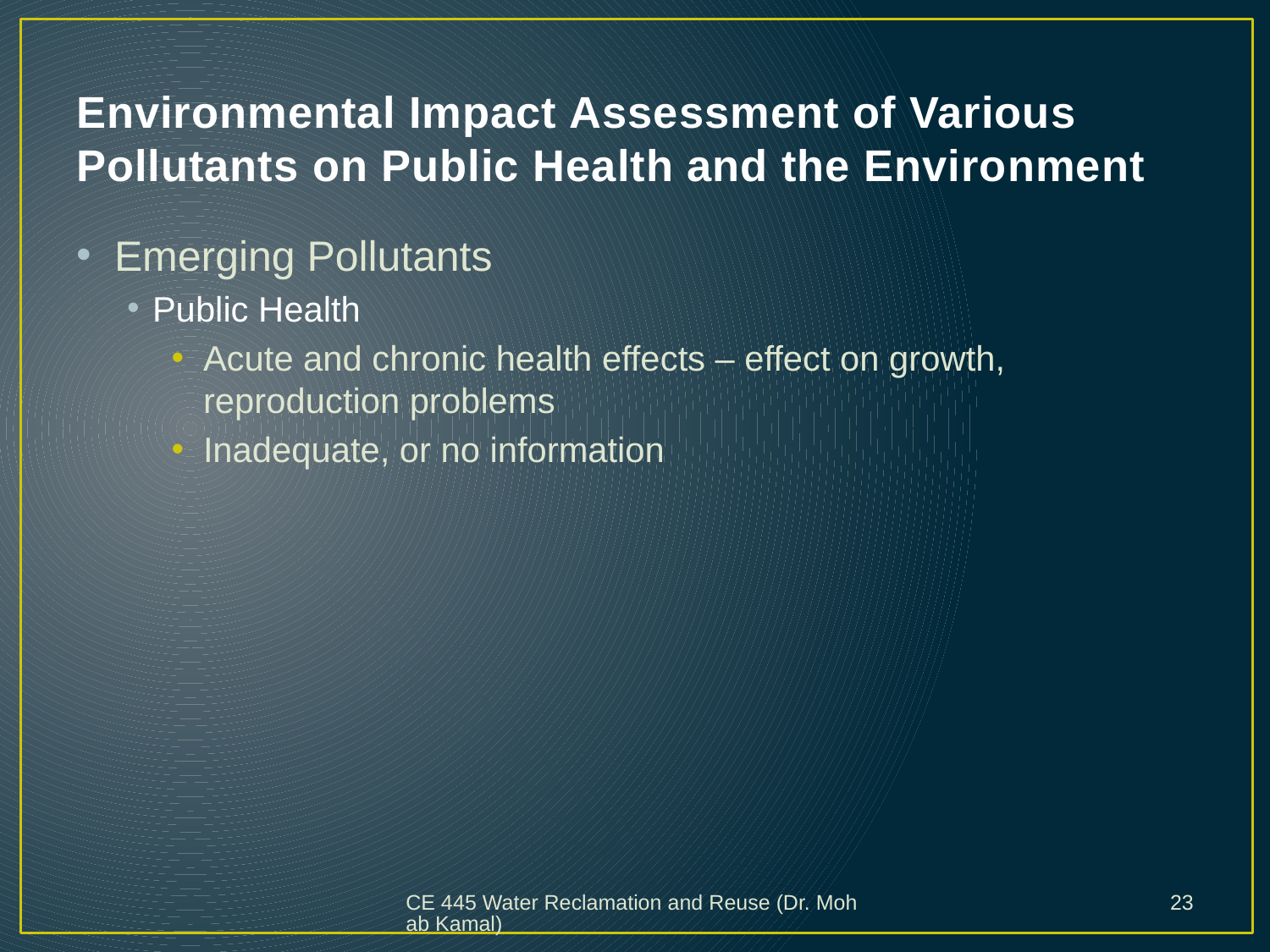

# Environmental Impact Assessment of Various Pollutants on Public Health and the Environment
Emerging Pollutants
Public Health
Acute and chronic health effects – effect on growth, reproduction problems
Inadequate, or no information
CE 445 Water Reclamation and Reuse (Dr. Mohab Kamal)
23